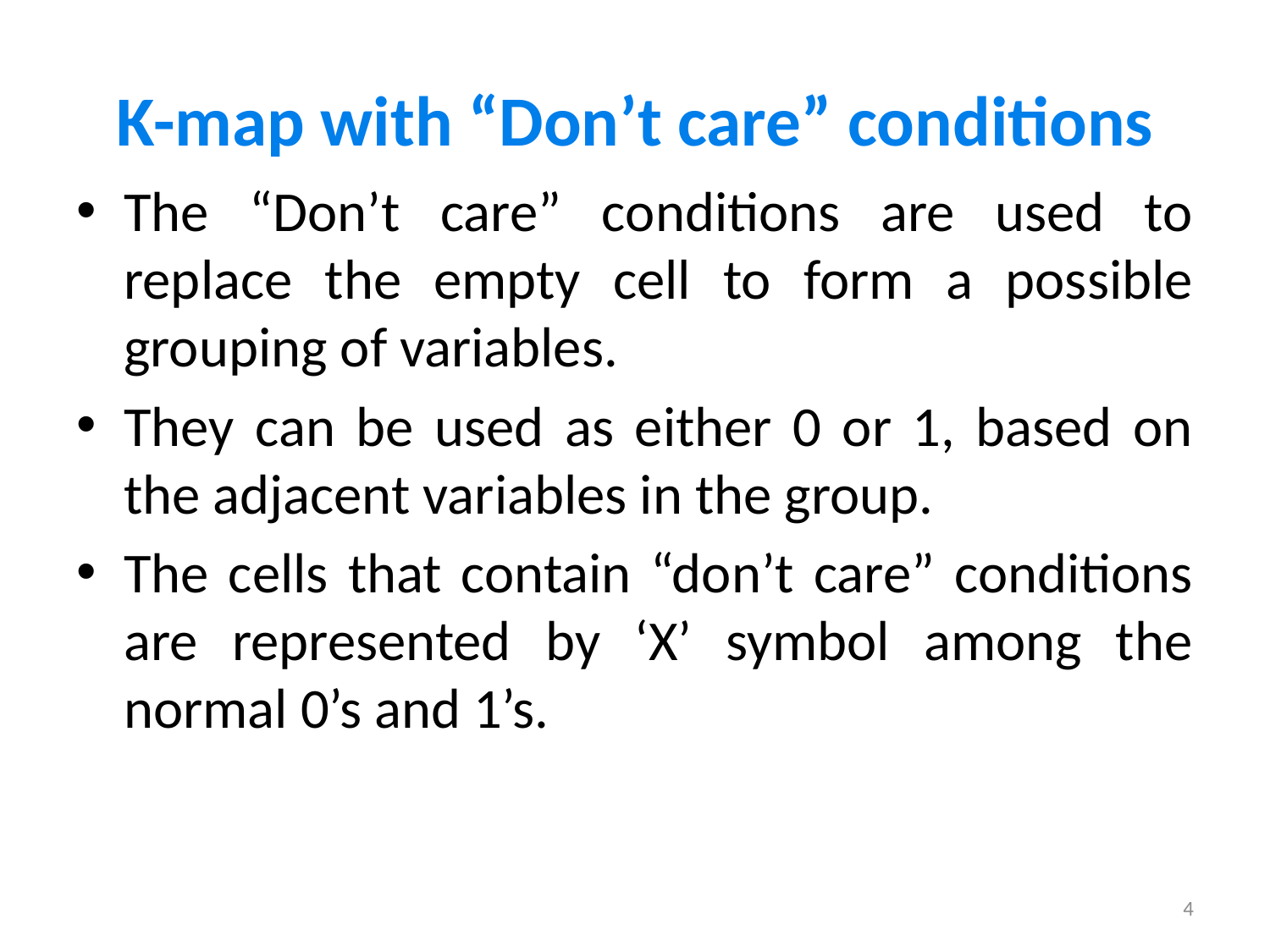

# K-map with “Don’t care” conditions
The “Don’t care” conditions are used to replace the empty cell to form a possible grouping of variables.
They can be used as either 0 or 1, based on the adjacent variables in the group.
The cells that contain “don’t care” conditions are represented by ‘X’ symbol among the normal 0’s and 1’s.

4